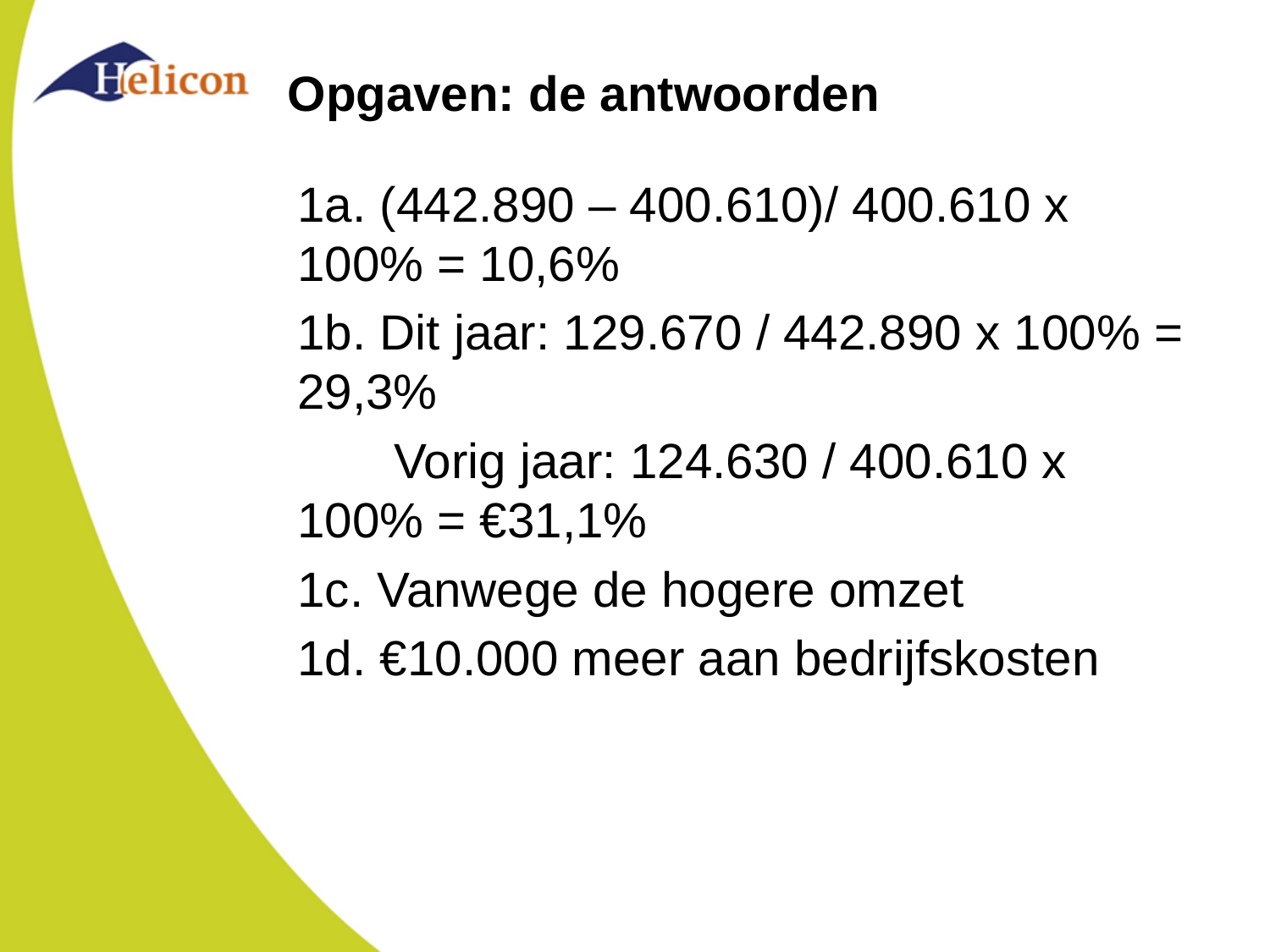

# Opgaven: de antwoorden
1a. (442.890 – 400.610)/ 400.610 x 100% = 10,6%
1b. Dit jaar: 129.670 / 442.890 x 100% = 29,3%
       Vorig jaar: 124.630 / 400.610 x 100% = €31,1%
1c. Vanwege de hogere omzet
1d. €10.000 meer aan bedrijfskosten